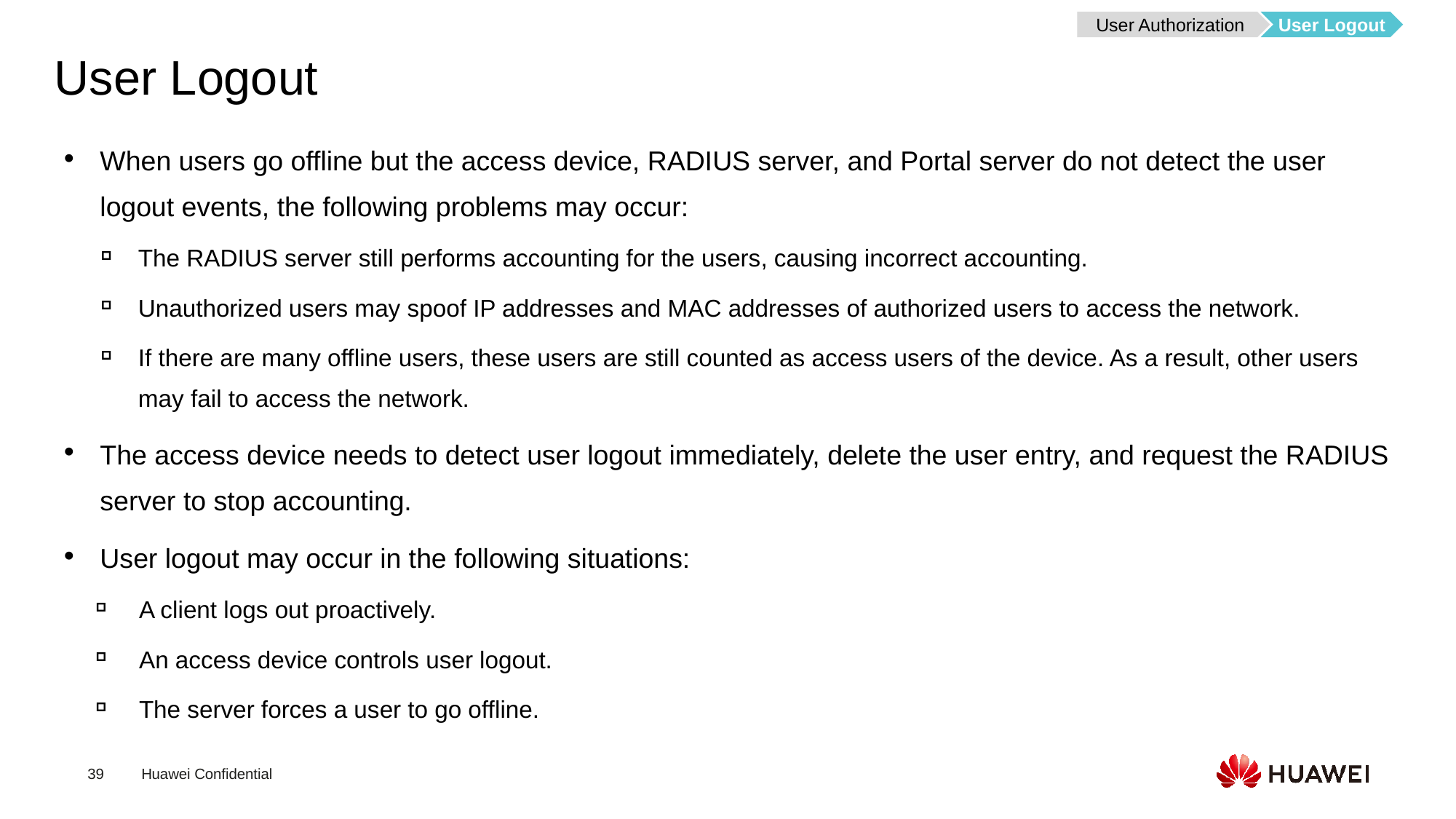

User Authorization
User Logout
# User Logout
When users go offline but the access device, RADIUS server, and Portal server do not detect the user logout events, the following problems may occur:
The RADIUS server still performs accounting for the users, causing incorrect accounting.
Unauthorized users may spoof IP addresses and MAC addresses of authorized users to access the network.
If there are many offline users, these users are still counted as access users of the device. As a result, other users may fail to access the network.
The access device needs to detect user logout immediately, delete the user entry, and request the RADIUS server to stop accounting.
User logout may occur in the following situations:
A client logs out proactively.
An access device controls user logout.
The server forces a user to go offline.